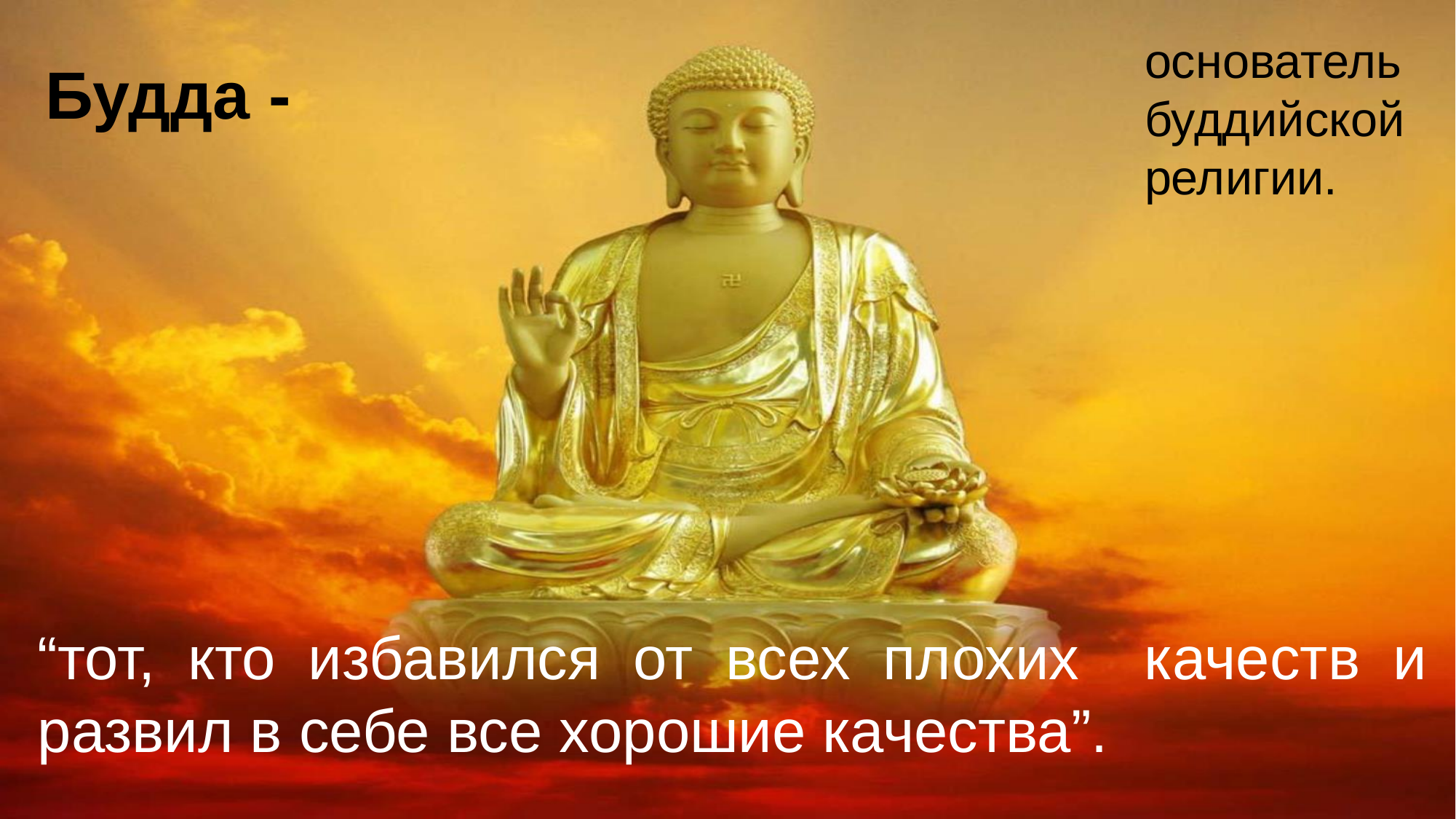

# Будда -
основатель буддийской религии.
“тот, кто избавился от всех плохих  качеств и развил в себе все хорошие качества”.